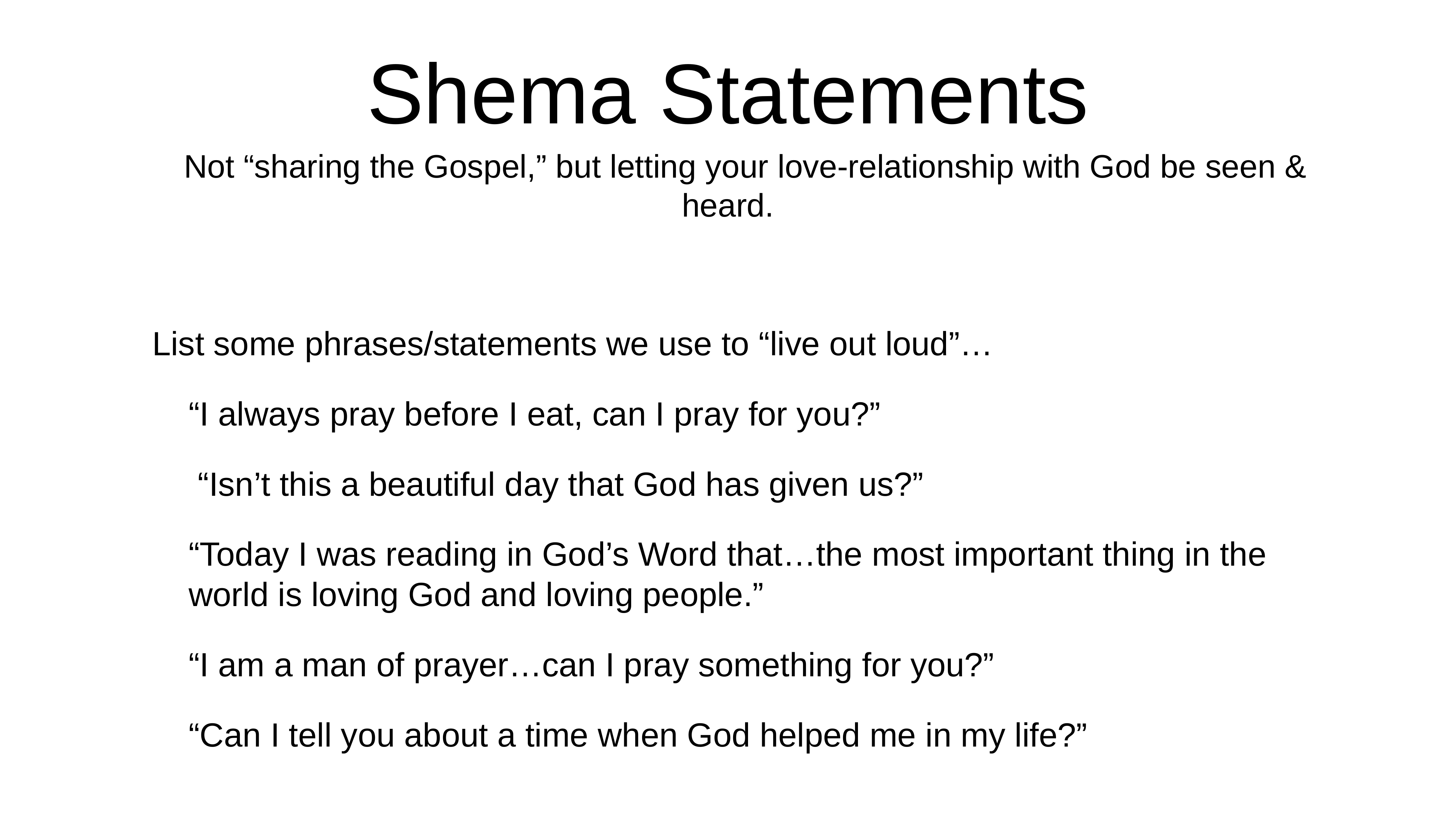

# Shema Statements
	Not “sharing the Gospel,” but letting your love-relationship with God be seen & heard.

List some phrases/statements we use to “live out loud”…
“I always pray before I eat, can I pray for you?”
 “Isn’t this a beautiful day that God has given us?”
“Today I was reading in God’s Word that…the most important thing in the world is loving God and loving people.”
“I am a man of prayer…can I pray something for you?”
“Can I tell you about a time when God helped me in my life?”